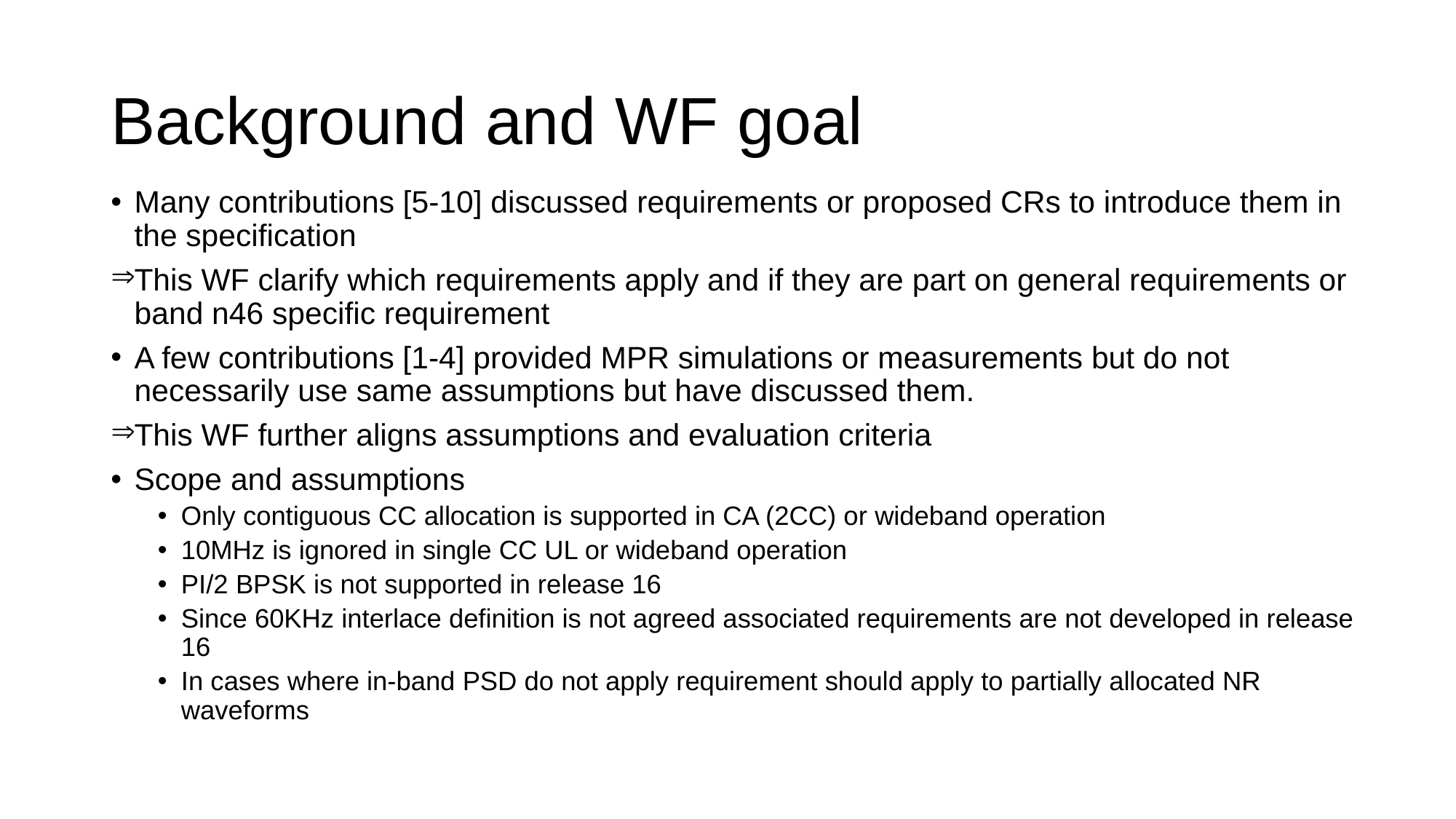

# Background and WF goal
Many contributions [5-10] discussed requirements or proposed CRs to introduce them in the specification
This WF clarify which requirements apply and if they are part on general requirements or band n46 specific requirement
A few contributions [1-4] provided MPR simulations or measurements but do not necessarily use same assumptions but have discussed them.
This WF further aligns assumptions and evaluation criteria
Scope and assumptions
Only contiguous CC allocation is supported in CA (2CC) or wideband operation
10MHz is ignored in single CC UL or wideband operation
PI/2 BPSK is not supported in release 16
Since 60KHz interlace definition is not agreed associated requirements are not developed in release 16
In cases where in-band PSD do not apply requirement should apply to partially allocated NR waveforms